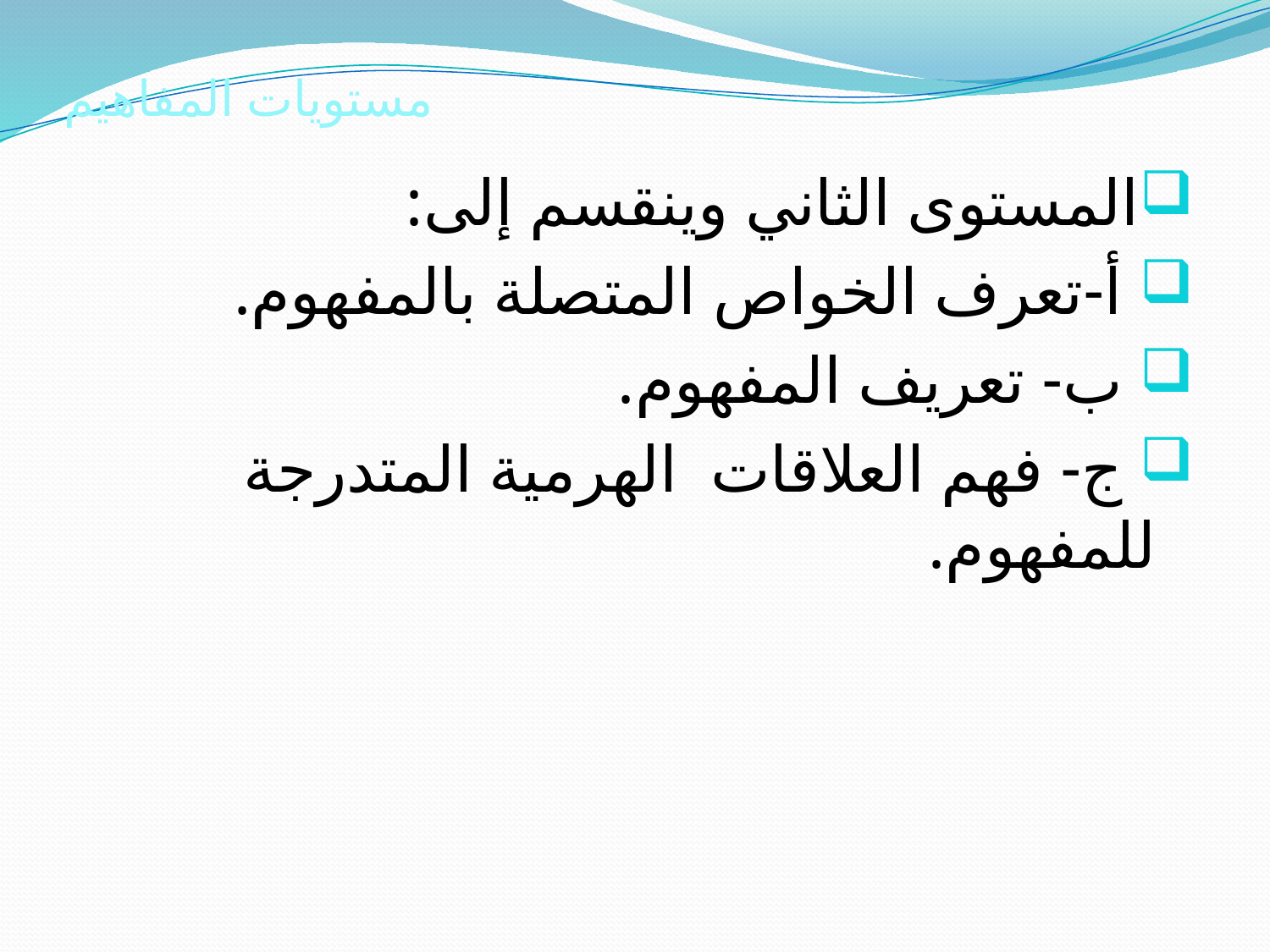

# مستويات المفاهيم
المستوى الثاني وينقسم إلى:
 أ-تعرف الخواص المتصلة بالمفهوم.
 ب- تعريف المفهوم.
 ج- فهم العلاقات  الهرمية المتدرجة للمفهوم.